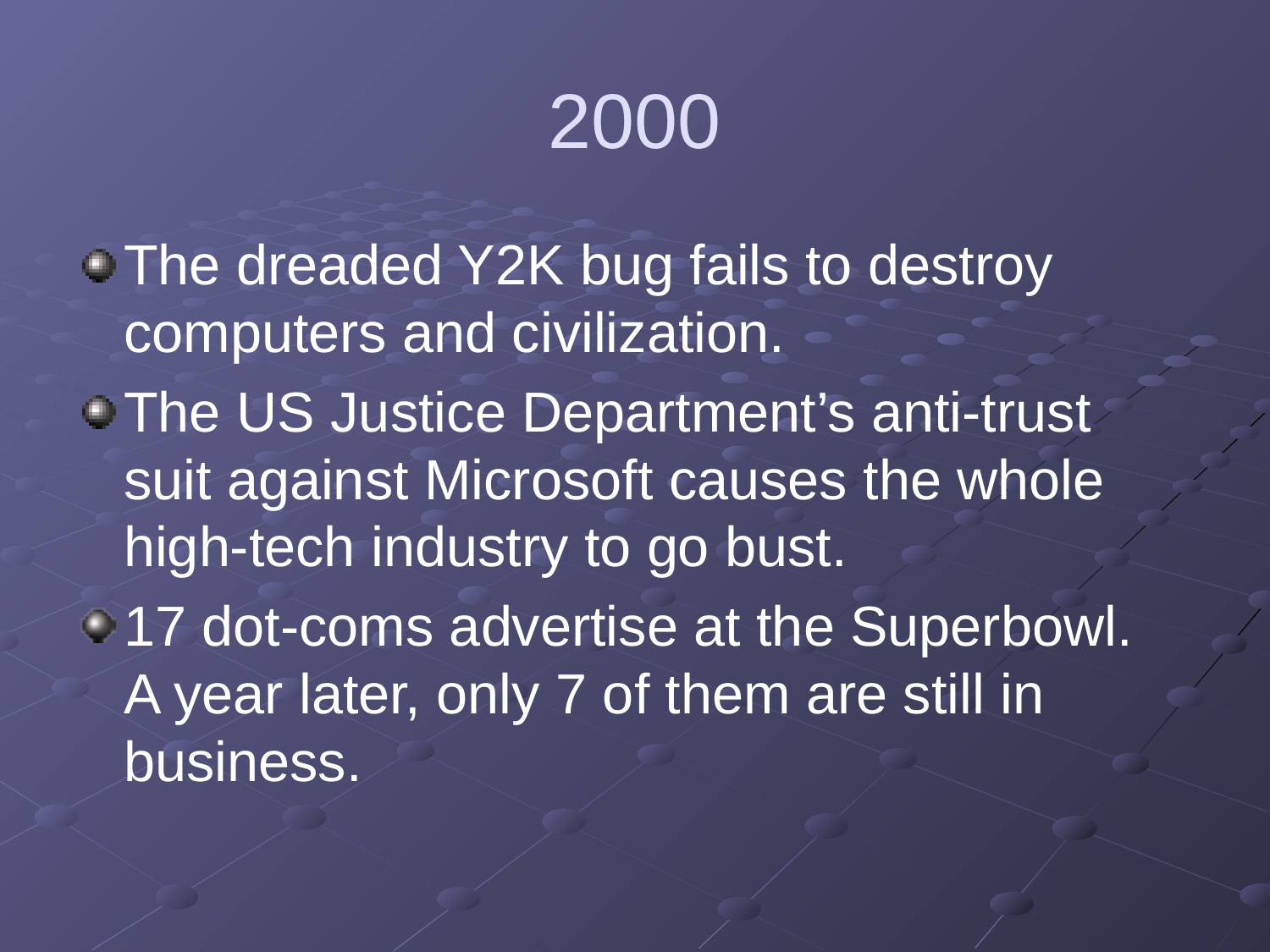

# 2000
The dreaded Y2K bug fails to destroy computers and civilization.
The US Justice Department’s anti-trust suit against Microsoft causes the whole high-tech industry to go bust.
17 dot-coms advertise at the Superbowl.  A year later, only 7 of them are still in business.